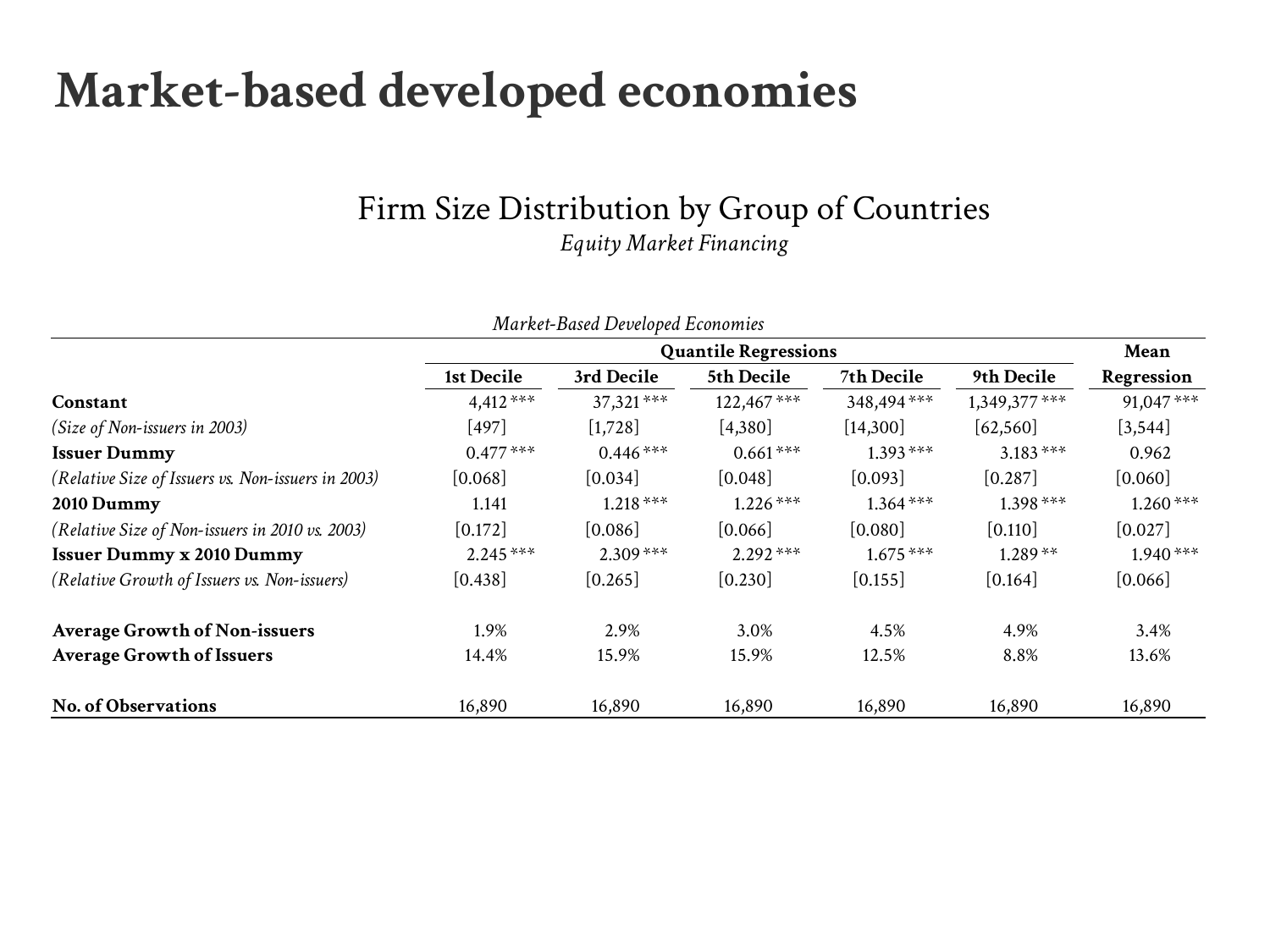

Market-based developed economies
Firm Size Distribution by Group of Countries
Equity Market Financing
| Market-Based Developed Economies |  |  |  |  |  |  |  |  |  |  |  |  |  |  |  |  |  |  |
| --- | --- | --- | --- | --- | --- | --- | --- | --- | --- | --- | --- | --- | --- | --- | --- | --- | --- | --- |
|  |  | Quantile Regressions |  |  |  |  |  |  |  |  |  |  |  |  |  |  | Mean Regression |  |
|  |  | 1st Decile |  |  | 3rd Decile |  |  | 5th Decile |  |  | 7th Decile |  |  | 9th Decile |  |  |  |  |
| Constant |  | 4,412 | \*\*\* |  | 37,321 | \*\*\* |  | 122,467 | \*\*\* |  | 348,494 | \*\*\* |  | 1,349,377 | \*\*\* |  | 91,047 | \*\*\* |
| (Size of Non-issuers in 2003) |  | [497] |  |  | [1,728] |  |  | [4,380] |  |  | [14,300] |  |  | [62,560] |  |  | [3,544] |  |
| Issuer Dummy |  | 0.477 | \*\*\* |  | 0.446 | \*\*\* |  | 0.661 | \*\*\* |  | 1.393 | \*\*\* |  | 3.183 | \*\*\* |  | 0.962 |  |
| (Relative Size of Issuers vs. Non-issuers in 2003) |  | [0.068] |  |  | [0.034] |  |  | [0.048] |  |  | [0.093] |  |  | [0.287] |  |  | [0.060] |  |
| 2010 Dummy |  | 1.141 |  |  | 1.218 | \*\*\* |  | 1.226 | \*\*\* |  | 1.364 | \*\*\* |  | 1.398 | \*\*\* |  | 1.260 | \*\*\* |
| (Relative Size of Non-issuers in 2010 vs. 2003) |  | [0.172] |  |  | [0.086] |  |  | [0.066] |  |  | [0.080] |  |  | [0.110] |  |  | [0.027] |  |
| Issuer Dummy x 2010 Dummy |  | 2.245 | \*\*\* |  | 2.309 | \*\*\* |  | 2.292 | \*\*\* |  | 1.675 | \*\*\* |  | 1.289 | \*\* |  | 1.940 | \*\*\* |
| (Relative Growth of Issuers vs. Non-issuers) |  | [0.438] |  |  | [0.265] |  |  | [0.230] |  |  | [0.155] |  |  | [0.164] |  |  | [0.066] |  |
|  |  |  |  |  |  |  |  |  |  |  |  |  |  |  |  |  |  |  |
| Average Growth of Non-issuers |  | 1.9% |  |  | 2.9% |  |  | 3.0% |  |  | 4.5% |  |  | 4.9% |  |  | 3.4% |  |
| Average Growth of Issuers |  | 14.4% |  |  | 15.9% |  |  | 15.9% |  |  | 12.5% |  |  | 8.8% |  |  | 13.6% |  |
|  |  |  |  |  |  |  |  |  |  |  |  |  |  |  |  |  |  |  |
| No. of Observations |  | 16,890 |  |  | 16,890 |  |  | 16,890 |  |  | 16,890 |  |  | 16,890 |  |  | 16,890 |  |